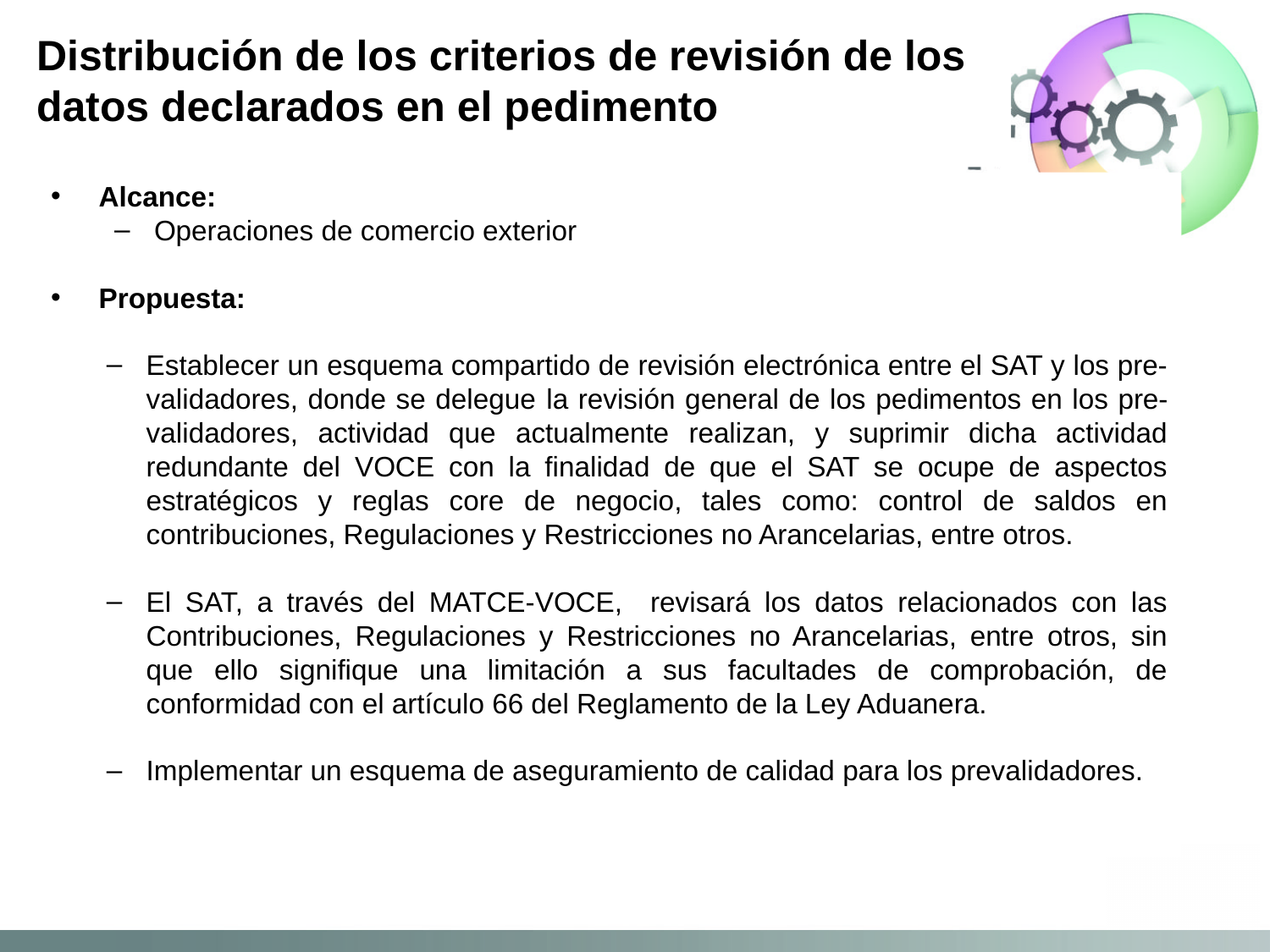

Distribución de los criterios de revisión de los datos declarados en el pedimento
Alcance:
Operaciones de comercio exterior

Propuesta:

Establecer un esquema compartido de revisión electrónica entre el SAT y los pre-validadores, donde se delegue la revisión general de los pedimentos en los pre-validadores, actividad que actualmente realizan, y suprimir dicha actividad redundante del VOCE con la finalidad de que el SAT se ocupe de aspectos estratégicos y reglas core de negocio, tales como: control de saldos en contribuciones, Regulaciones y Restricciones no Arancelarias, entre otros.

El SAT, a través del MATCE-VOCE,  revisará los datos relacionados con las Contribuciones, Regulaciones y Restricciones no Arancelarias, entre otros, sin que ello signifique una limitación a sus facultades de comprobación, de conformidad con el artículo 66 del Reglamento de la Ley Aduanera.

Implementar un esquema de aseguramiento de calidad para los prevalidadores.